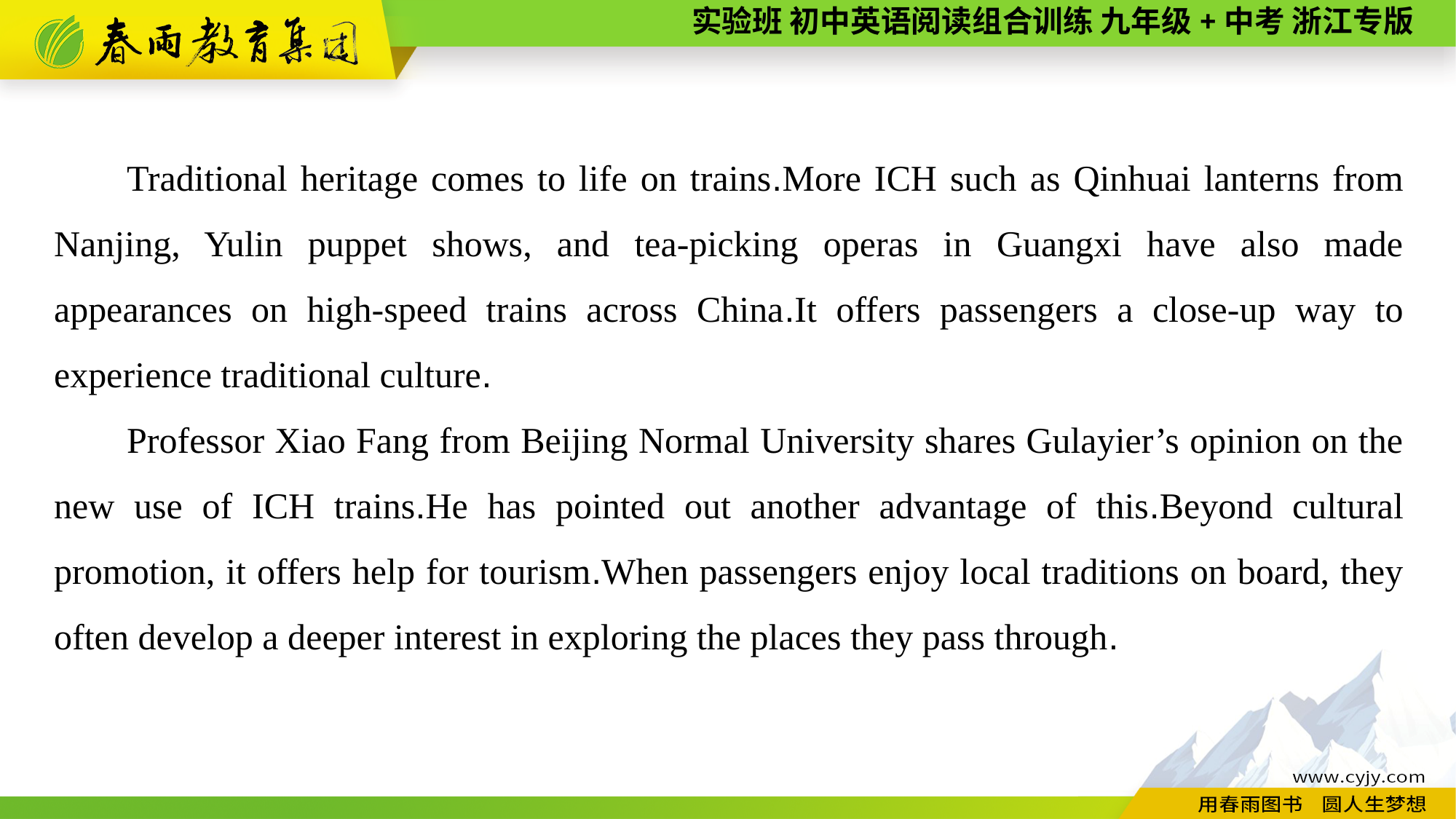

Traditional heritage comes to life on trains.More ICH such as Qinhuai lanterns from Nanjing, Yulin puppet shows, and tea-picking operas in Guangxi have also made appearances on high-speed trains across China.It offers passengers a close-up way to experience traditional culture.
Professor Xiao Fang from Beijing Normal University shares Gulayier’s opinion on the new use of ICH trains.He has pointed out another advantage of this.Beyond cultural promotion, it offers help for tourism.When passengers enjoy local traditions on board, they often develop a deeper interest in exploring the places they pass through.